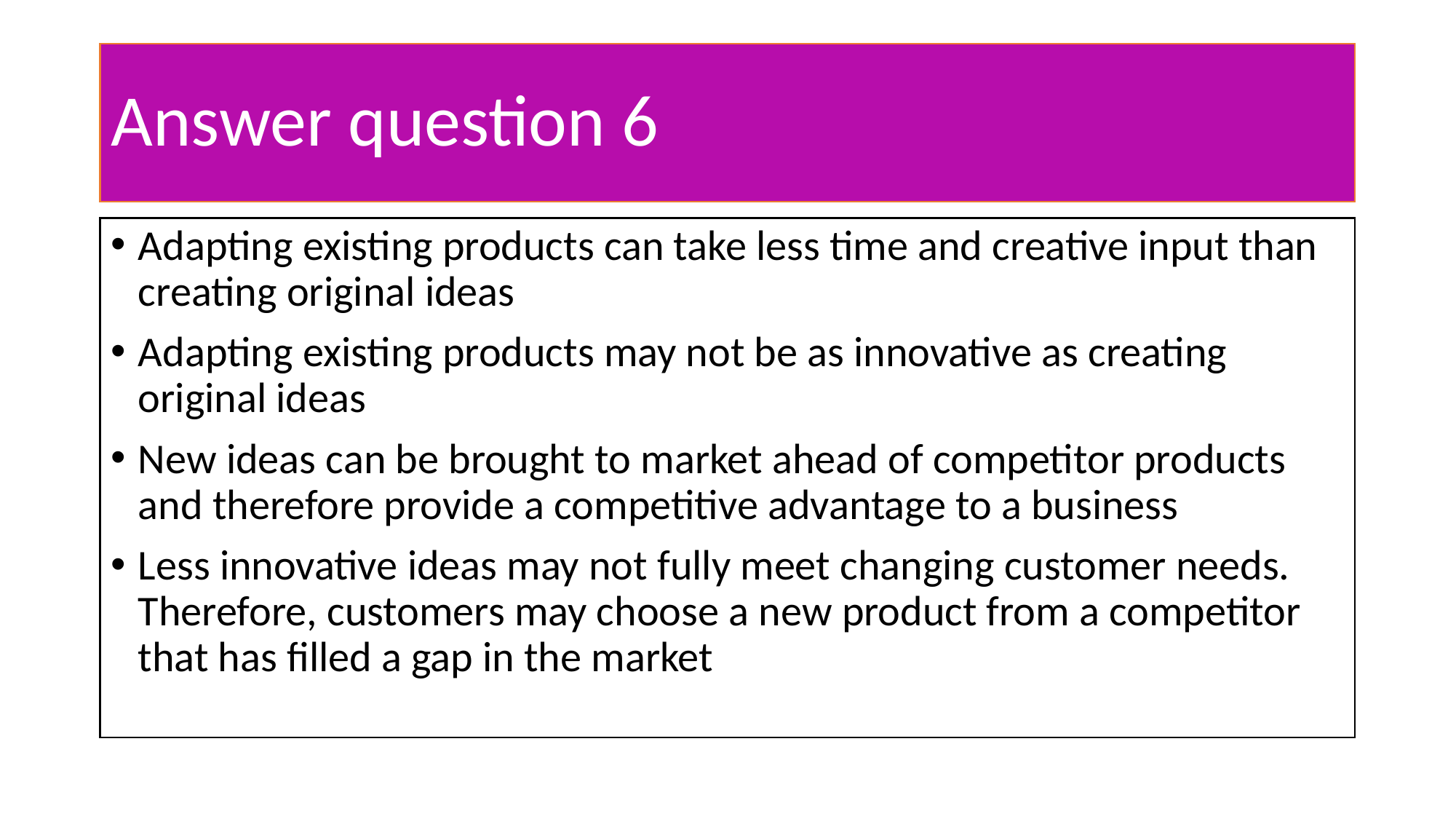

# Answer question 6
Adapting existing products can take less time and creative input than creating original ideas
Adapting existing products may not be as innovative as creating original ideas
New ideas can be brought to market ahead of competitor products and therefore provide a competitive advantage to a business
Less innovative ideas may not fully meet changing customer needs. Therefore, customers may choose a new product from a competitor that has filled a gap in the market